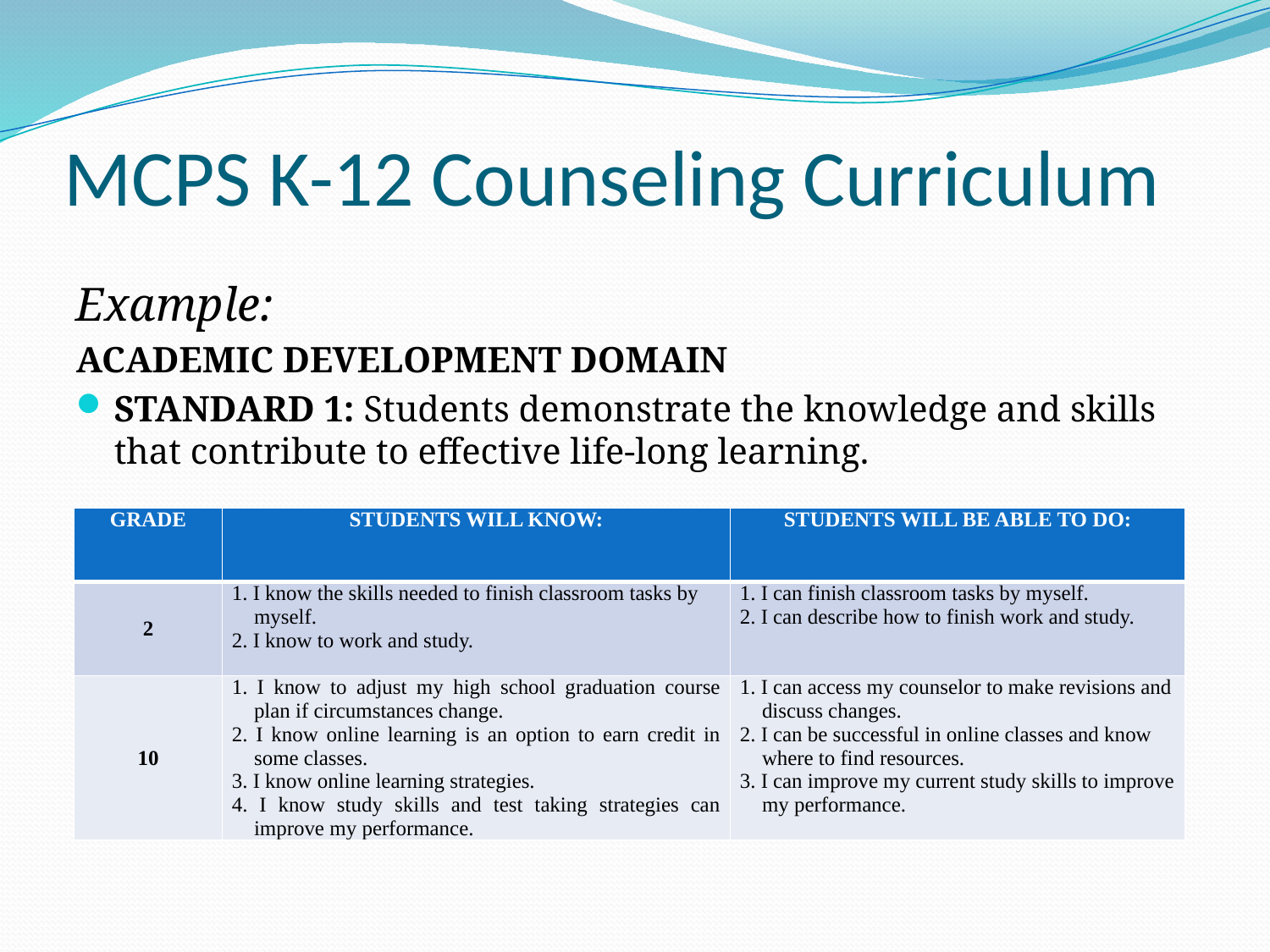

# MCPS K-12 Counseling Curriculum
Example:
ACADEMIC DEVELOPMENT DOMAIN
STANDARD 1: Students demonstrate the knowledge and skills that contribute to effective life-long learning.

| GRADE | STUDENTS WILL KNOW: | STUDENTS WILL BE ABLE TO DO: |
| --- | --- | --- |
| 2 | 1. I know the skills needed to finish classroom tasks by myself. 2. I know to work and study. | 1. I can finish classroom tasks by myself. 2. I can describe how to finish work and study. |
| 10 | 1. I know to adjust my high school graduation course plan if circumstances change. 2. I know online learning is an option to earn credit in some classes. 3. I know online learning strategies. 4. I know study skills and test taking strategies can improve my performance. | 1. I can access my counselor to make revisions and discuss changes. 2. I can be successful in online classes and know where to find resources. 3. I can improve my current study skills to improve my performance. |